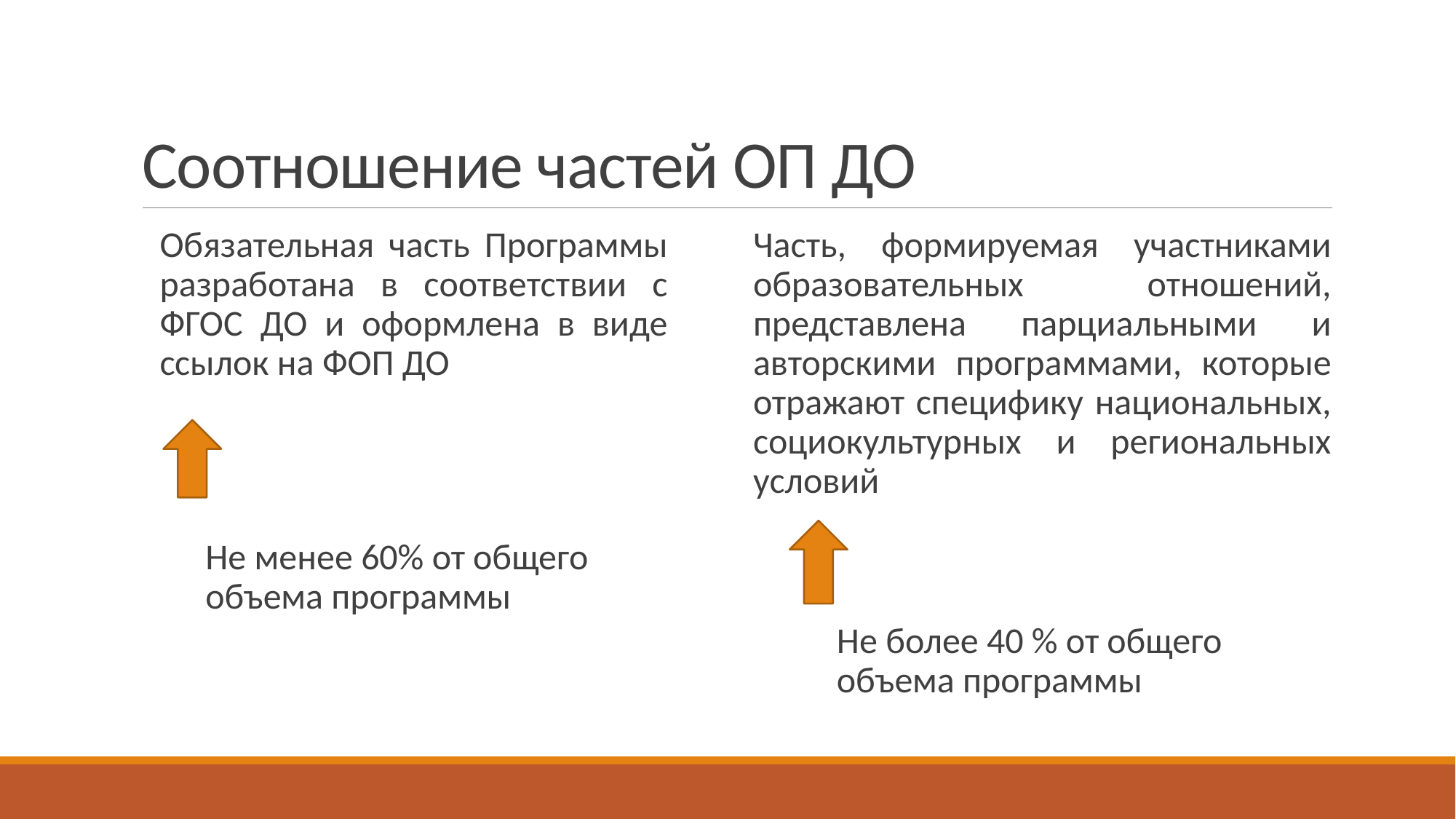

# Соотношение частей ОП ДО
Обязательная часть Программы разработана в соответствии с ФГОС ДО и оформлена в виде ссылок на ФОП ДО

Часть, формируемая участниками образовательных отношений, представлена парциальными и авторскими программами, которые отражают специфику национальных, социокультурных и региональных условий

Не менее 60% от общего объема программы

Не более 40 % от общего объема программы